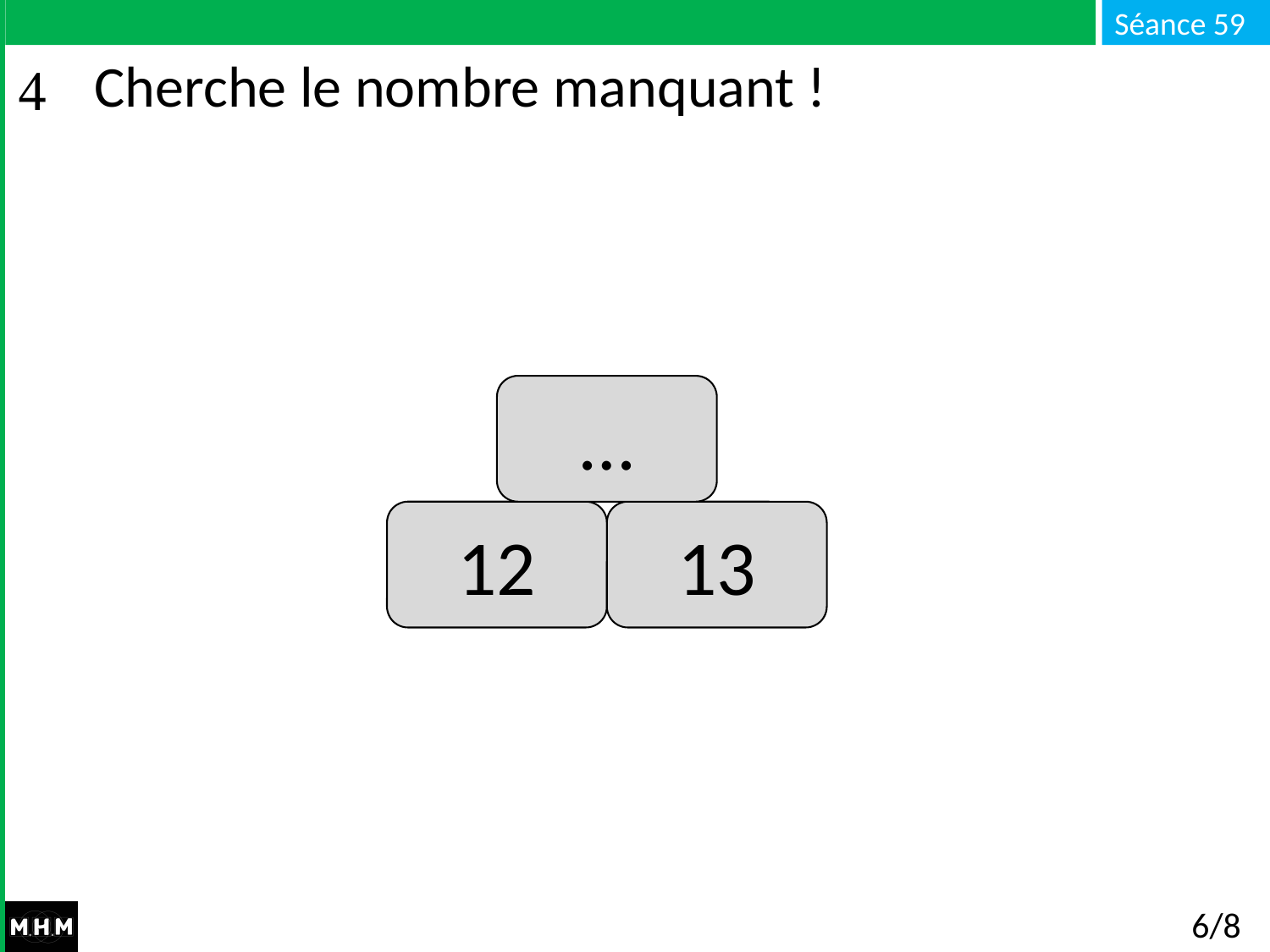

# Cherche le nombre manquant !
…
13
12
6/8